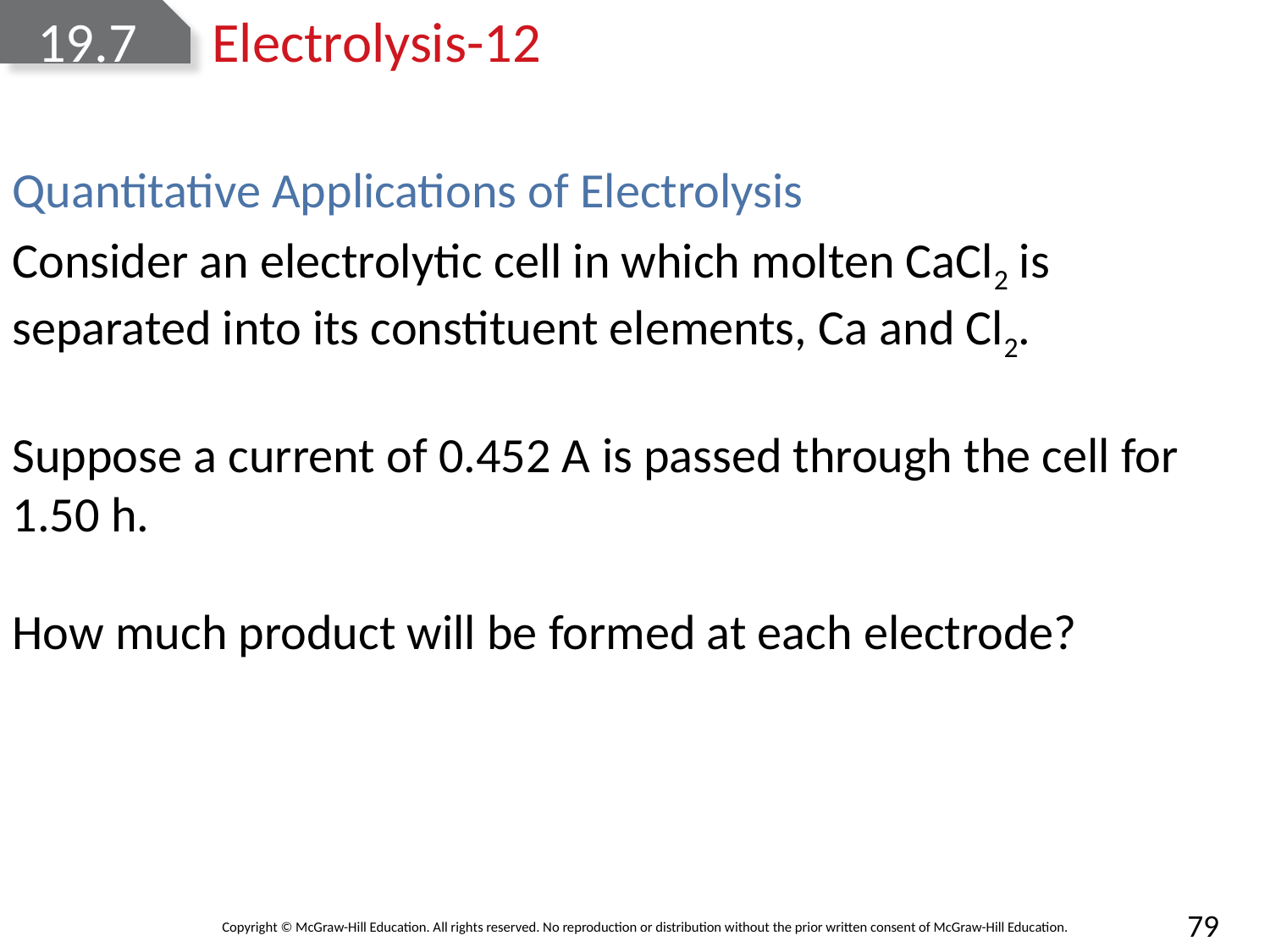

# 19.7	Electrolysis-12
Quantitative Applications of Electrolysis
Consider an electrolytic cell in which molten CaCl2 is separated into its constituent elements, Ca and Cl2.
Suppose a current of 0.452 A is passed through the cell for 1.50 h.
How much product will be formed at each electrode?